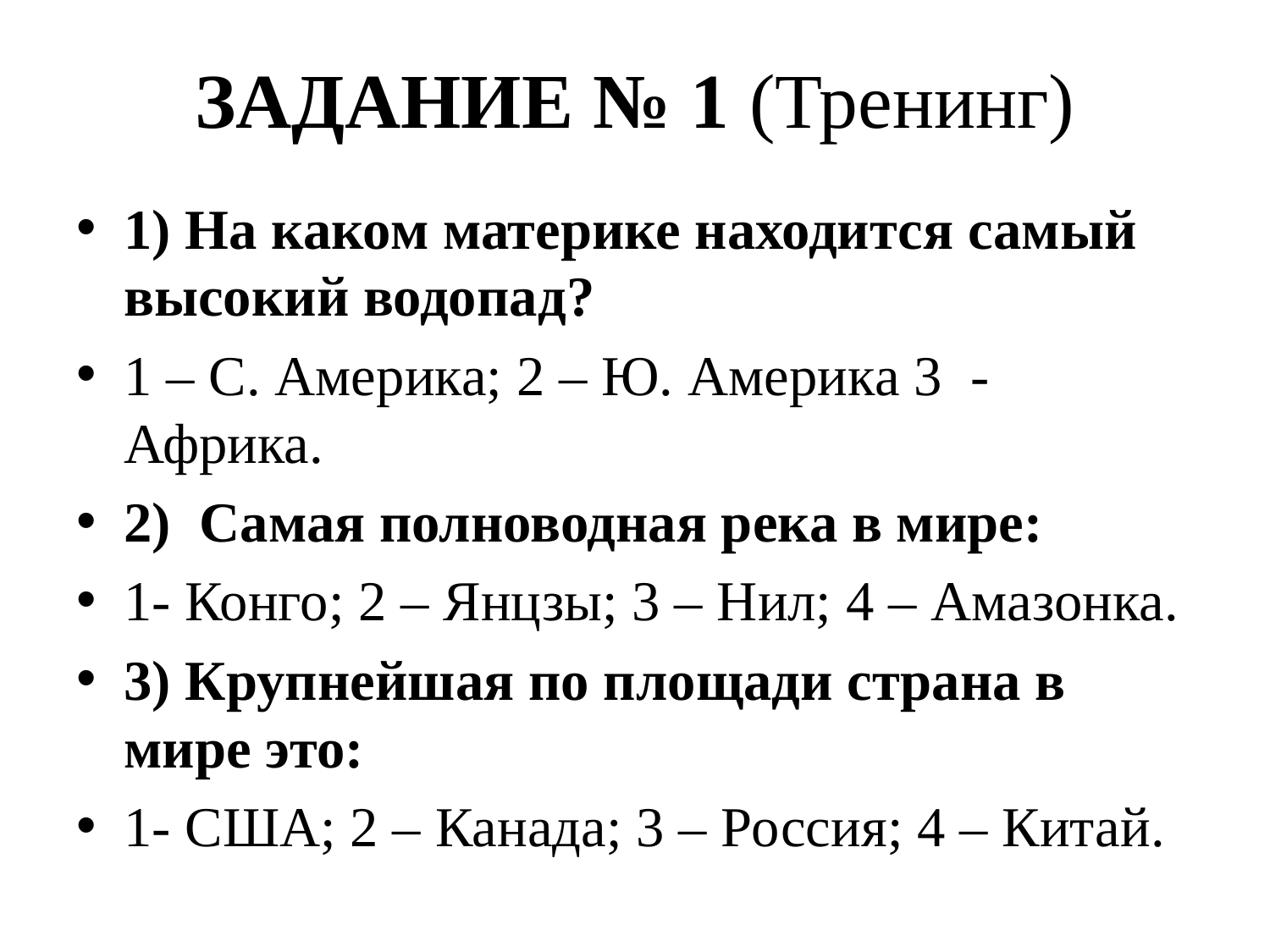

# ЗАДАНИЕ № 1 (Тренинг)
1) На каком материке находится самый высокий водопад?
1 – С. Америка; 2 – Ю. Америка 3  - Африка.
2)  Самая полноводная река в мире:
1- Конго; 2 – Янцзы; 3 – Нил; 4 – Амазонка.
3) Крупнейшая по площади страна в мире это:
1- США; 2 – Канада; 3 – Россия; 4 – Китай.